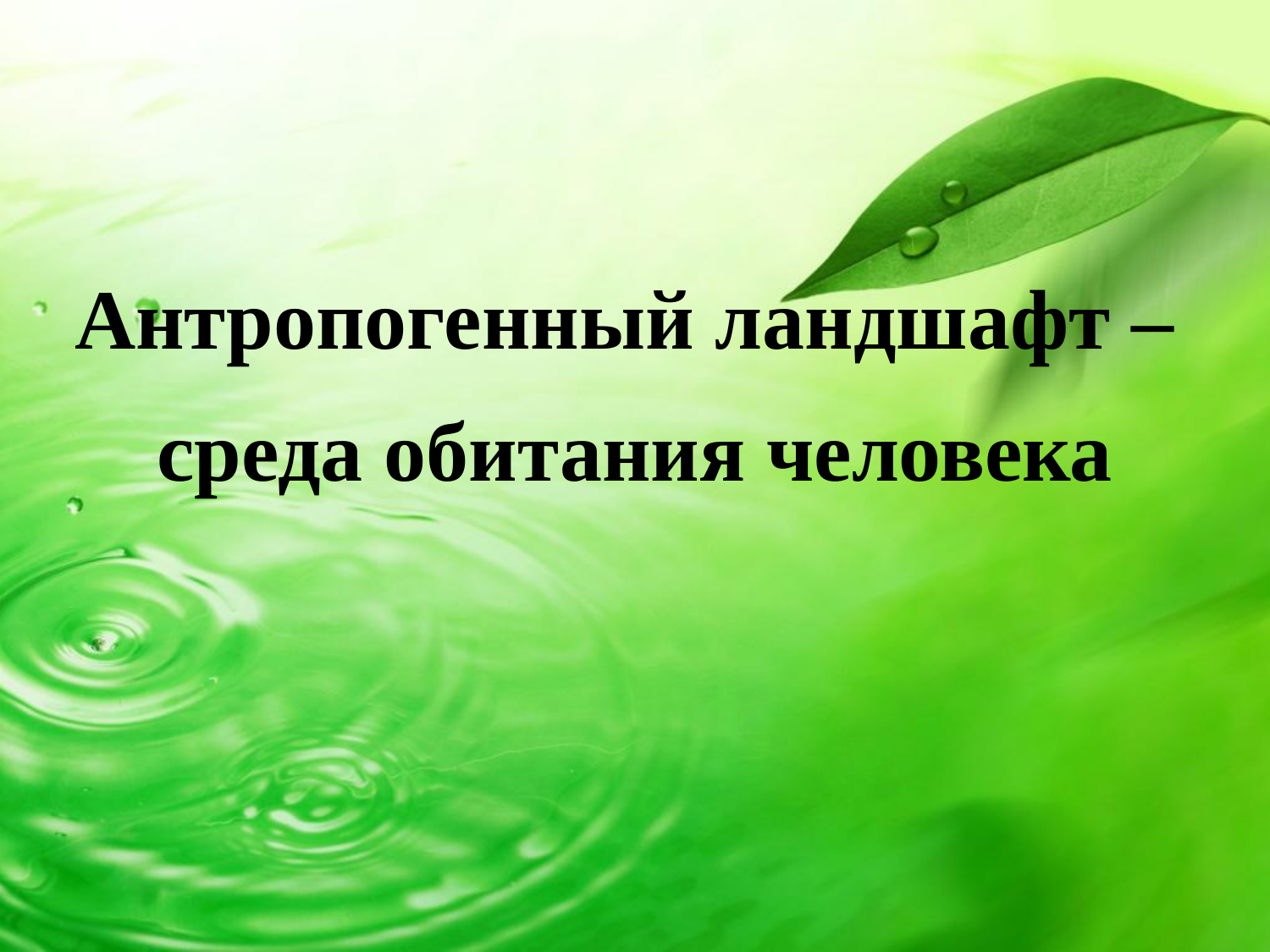

# Антропогенный ландшафт – среда обитания человека